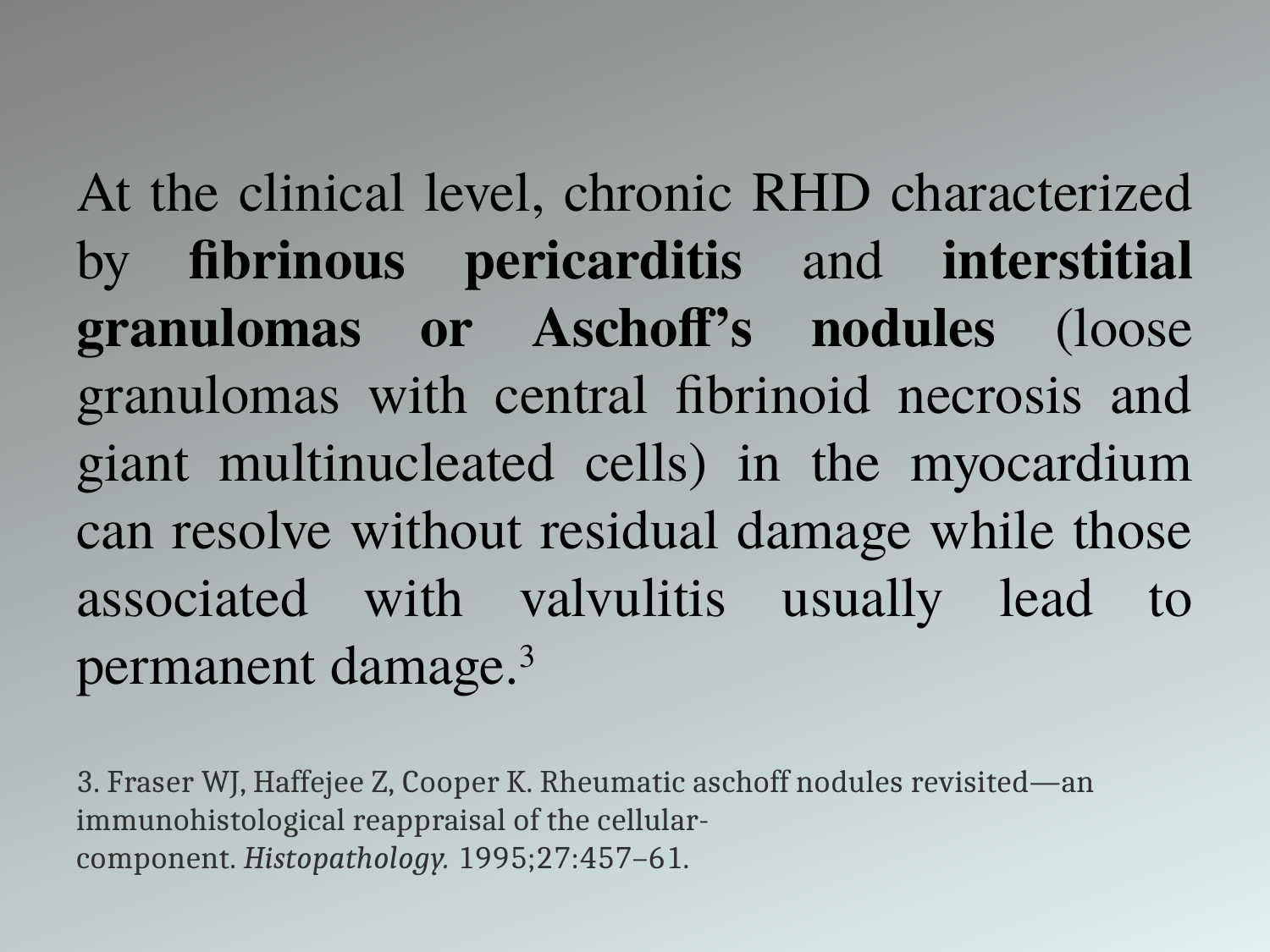

#
At the clinical level, chronic RHD characterized by fibrinous pericarditis and interstitial granulomas or Aschoff’s nodules (loose granulomas with central fibrinoid necrosis and giant multinucleated cells) in the myocardium can resolve without residual damage while those associated with valvulitis usually lead to permanent damage.3
3. Fraser WJ, Haffejee Z, Cooper K. Rheumatic aschoff nodules revisited—an immunohistological reappraisal of the cellular-component. Histopathology. 1995;27:457–61.